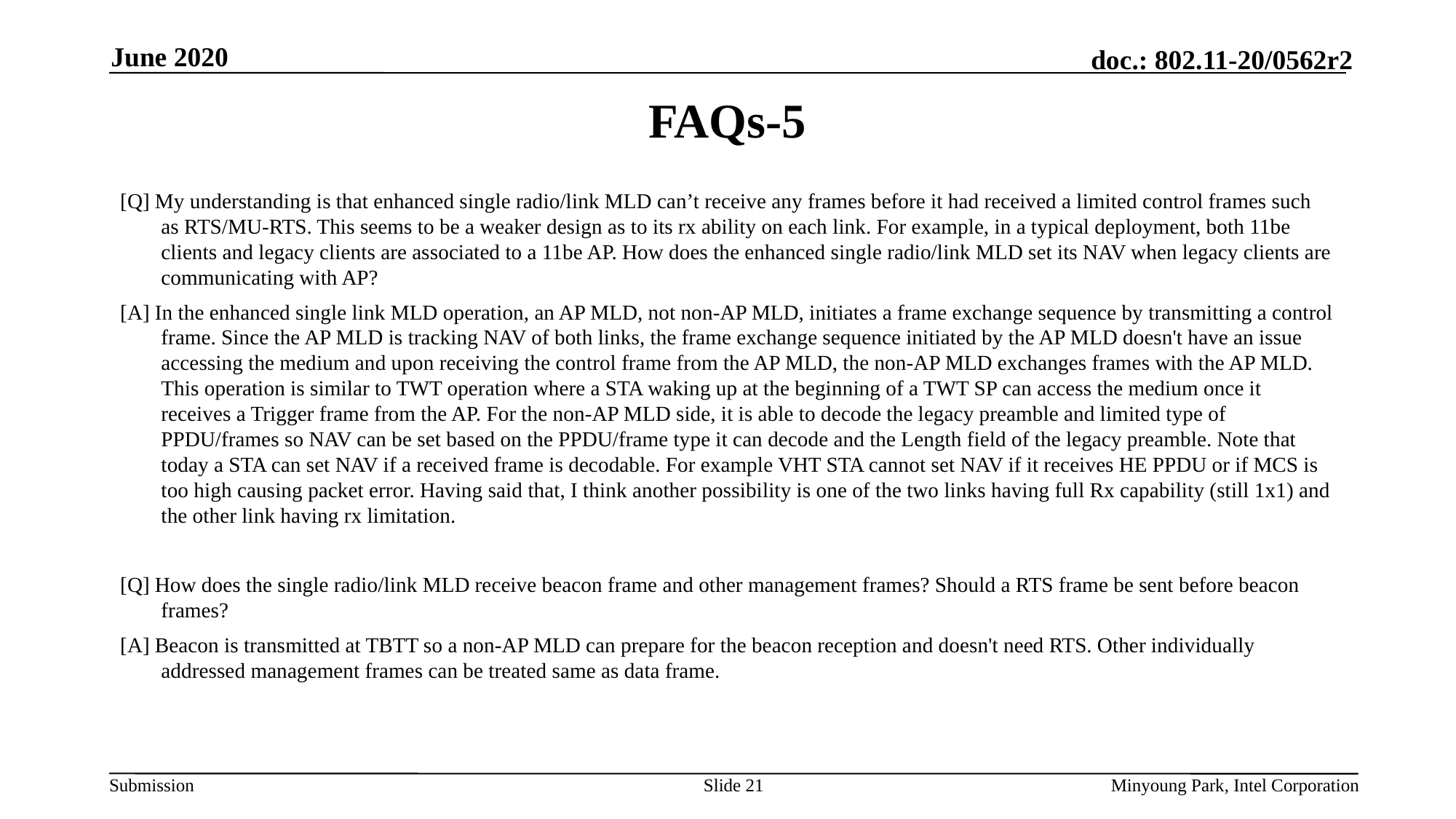

June 2020
# FAQs-5
[Q] My understanding is that enhanced single radio/link MLD can’t receive any frames before it had received a limited control frames such as RTS/MU-RTS. This seems to be a weaker design as to its rx ability on each link. For example, in a typical deployment, both 11be clients and legacy clients are associated to a 11be AP. How does the enhanced single radio/link MLD set its NAV when legacy clients are communicating with AP?
[A] In the enhanced single link MLD operation, an AP MLD, not non-AP MLD, initiates a frame exchange sequence by transmitting a control frame. Since the AP MLD is tracking NAV of both links, the frame exchange sequence initiated by the AP MLD doesn't have an issue accessing the medium and upon receiving the control frame from the AP MLD, the non-AP MLD exchanges frames with the AP MLD.  This operation is similar to TWT operation where a STA waking up at the beginning of a TWT SP can access the medium once it receives a Trigger frame from the AP. For the non-AP MLD side, it is able to decode the legacy preamble and limited type of PPDU/frames so NAV can be set based on the PPDU/frame type it can decode and the Length field of the legacy preamble. Note that today a STA can set NAV if a received frame is decodable. For example VHT STA cannot set NAV if it receives HE PPDU or if MCS is too high causing packet error. Having said that, I think another possibility is one of the two links having full Rx capability (still 1x1) and the other link having rx limitation.

[Q] How does the single radio/link MLD receive beacon frame and other management frames? Should a RTS frame be sent before beacon frames?
[A] Beacon is transmitted at TBTT so a non-AP MLD can prepare for the beacon reception and doesn't need RTS. Other individually addressed management frames can be treated same as data frame.

Slide 21
Minyoung Park, Intel Corporation